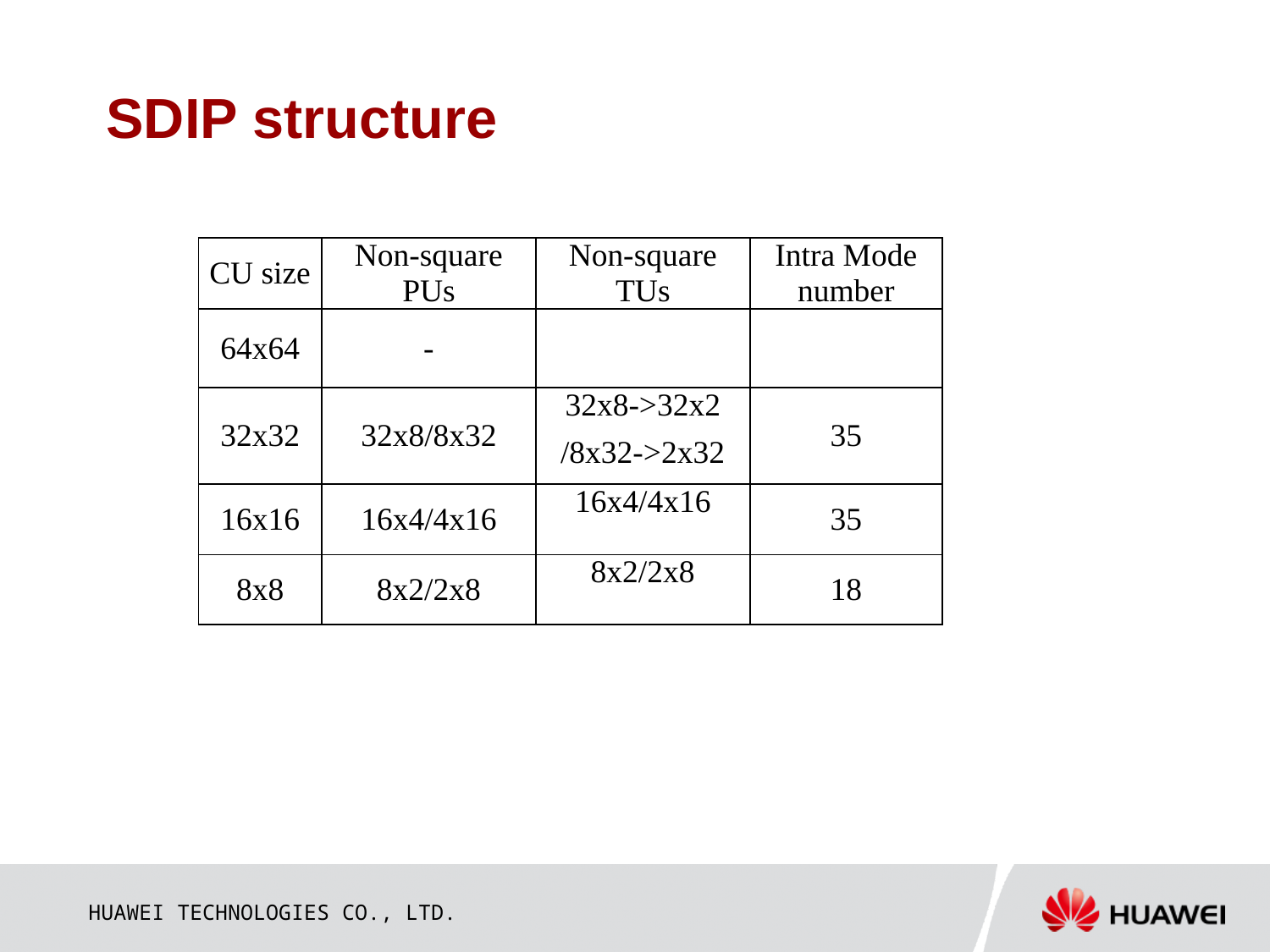

# SDIP structure
| CU size | Non-square PUs | Non-square TUs | Intra Mode number |
| --- | --- | --- | --- |
| 64x64 | - |  |  |
| 32x32 | 32x8/8x32 | 32x8->32x2 /8x32->2x32 | 35 |
| 16x16 | 16x4/4x16 | 16x4/4x16 | 35 |
| 8x8 | 8x2/2x8 | 8x2/2x8 | 18 |